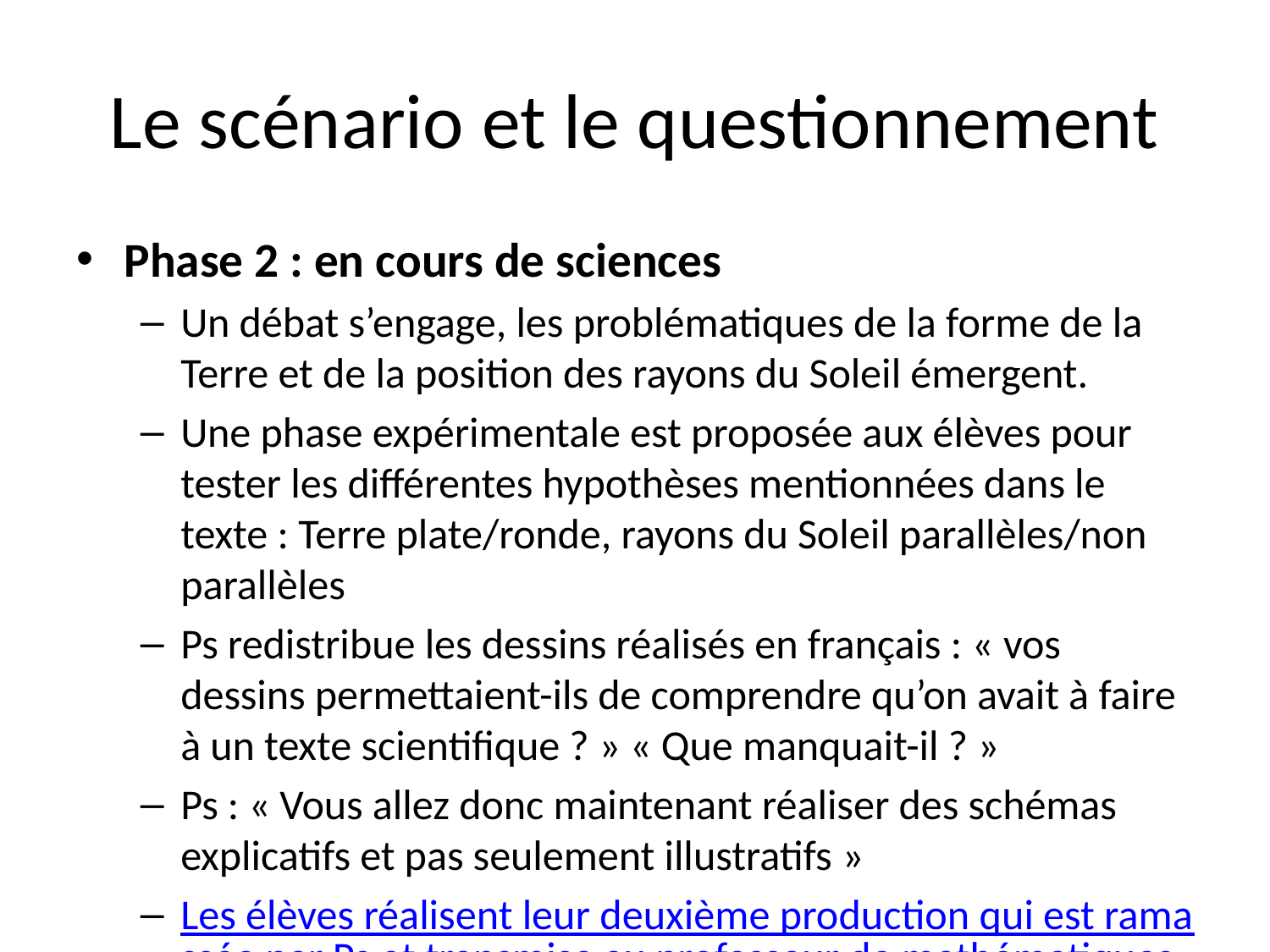

# Le scénario et le questionnement
Phase 2 : en cours de sciences
Un débat s’engage, les problématiques de la forme de la Terre et de la position des rayons du Soleil émergent.
Une phase expérimentale est proposée aux élèves pour tester les différentes hypothèses mentionnées dans le texte : Terre plate/ronde, rayons du Soleil parallèles/non parallèles
Ps redistribue les dessins réalisés en français : « vos dessins permettaient-ils de comprendre qu’on avait à faire à un texte scientifique ? » « Que manquait-il ? »
Ps : « Vous allez donc maintenant réaliser des schémas explicatifs et pas seulement illustratifs »
Les élèves réalisent leur deuxième production qui est ramassée par Ps et transmise au professeur de mathématiques Pm